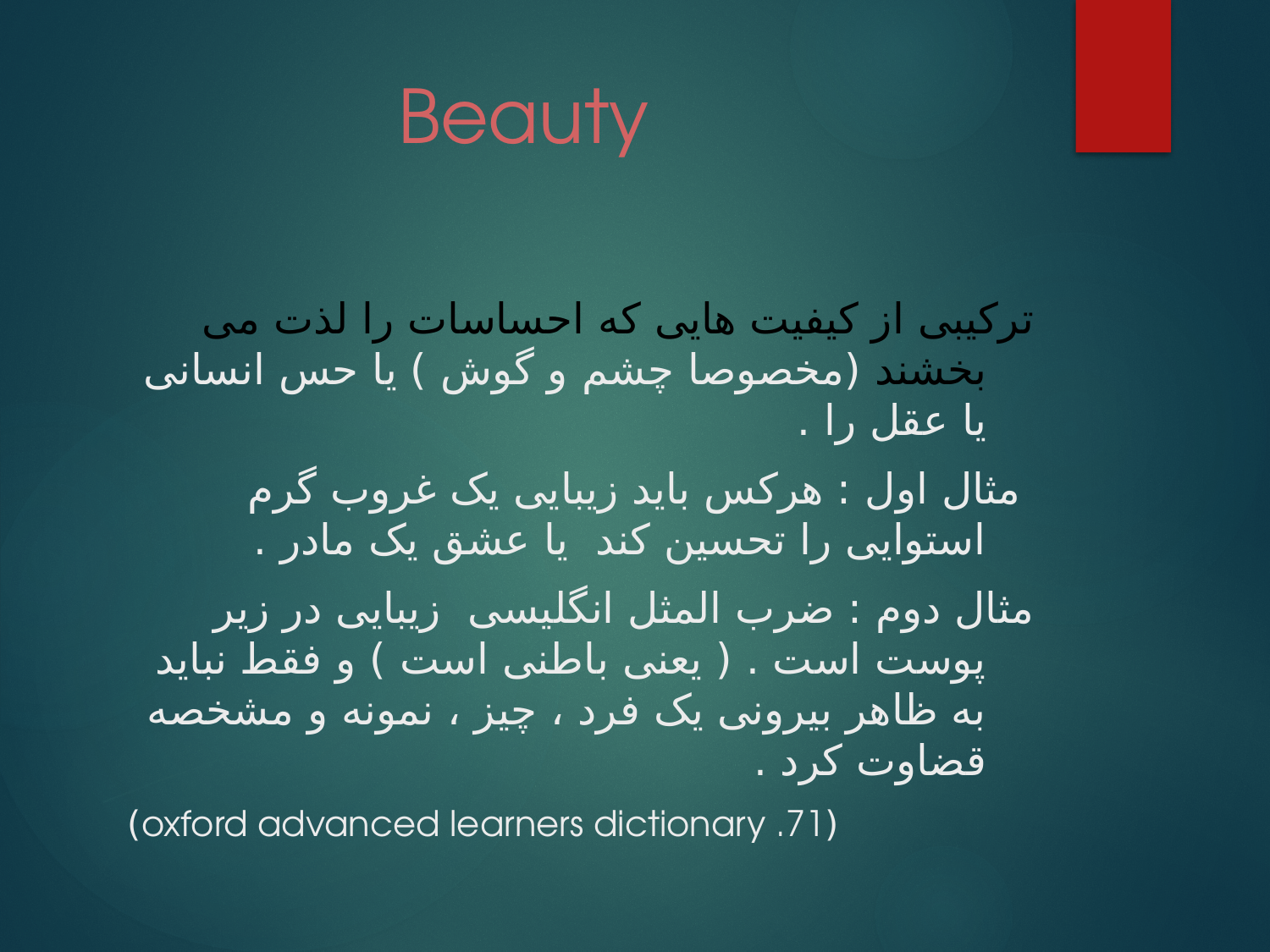

# Beauty
ترکیبی از کیفیت هایی که احساسات را لذت می بخشند (مخصوصا چشم و گوش ) یا حس انسانی یا عقل را .
 مثال اول : هرکس باید زیبایی یک غروب گرم استوایی را تحسین کند  یا عشق یک مادر .
مثال دوم : ضرب المثل انگلیسی  زیبایی در زیر پوست است . ( یعنی باطنی است ) و فقط نباید به ظاهر بیرونی یک فرد ، چیز ، نمونه و مشخصه قضاوت کرد .
(oxford advanced learners dictionary .71)